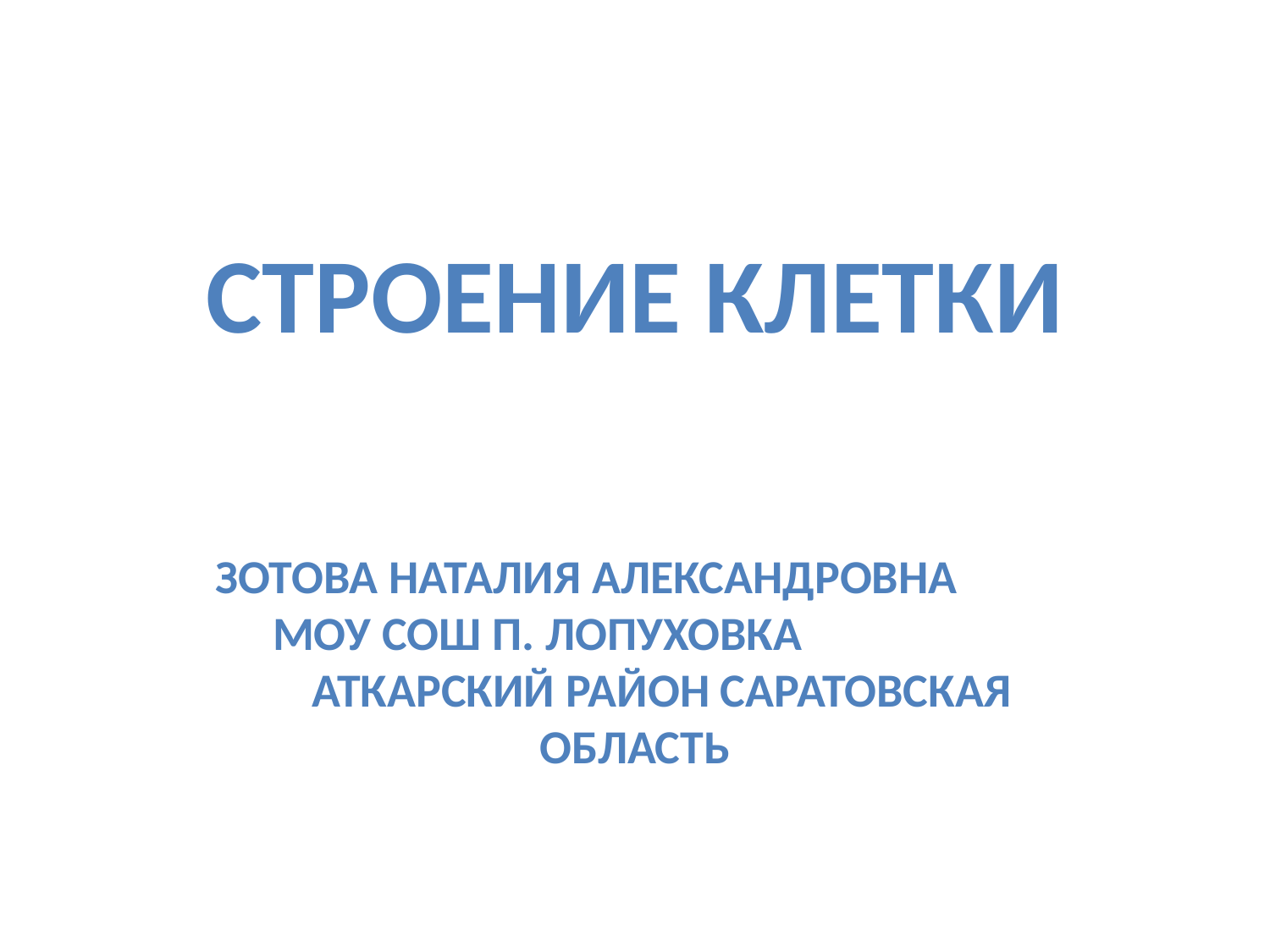

# Строение клетки
 Зотова Наталия Александровна                 МОУ СОШ п. Лопуховка                              Аткарский район Саратовская область